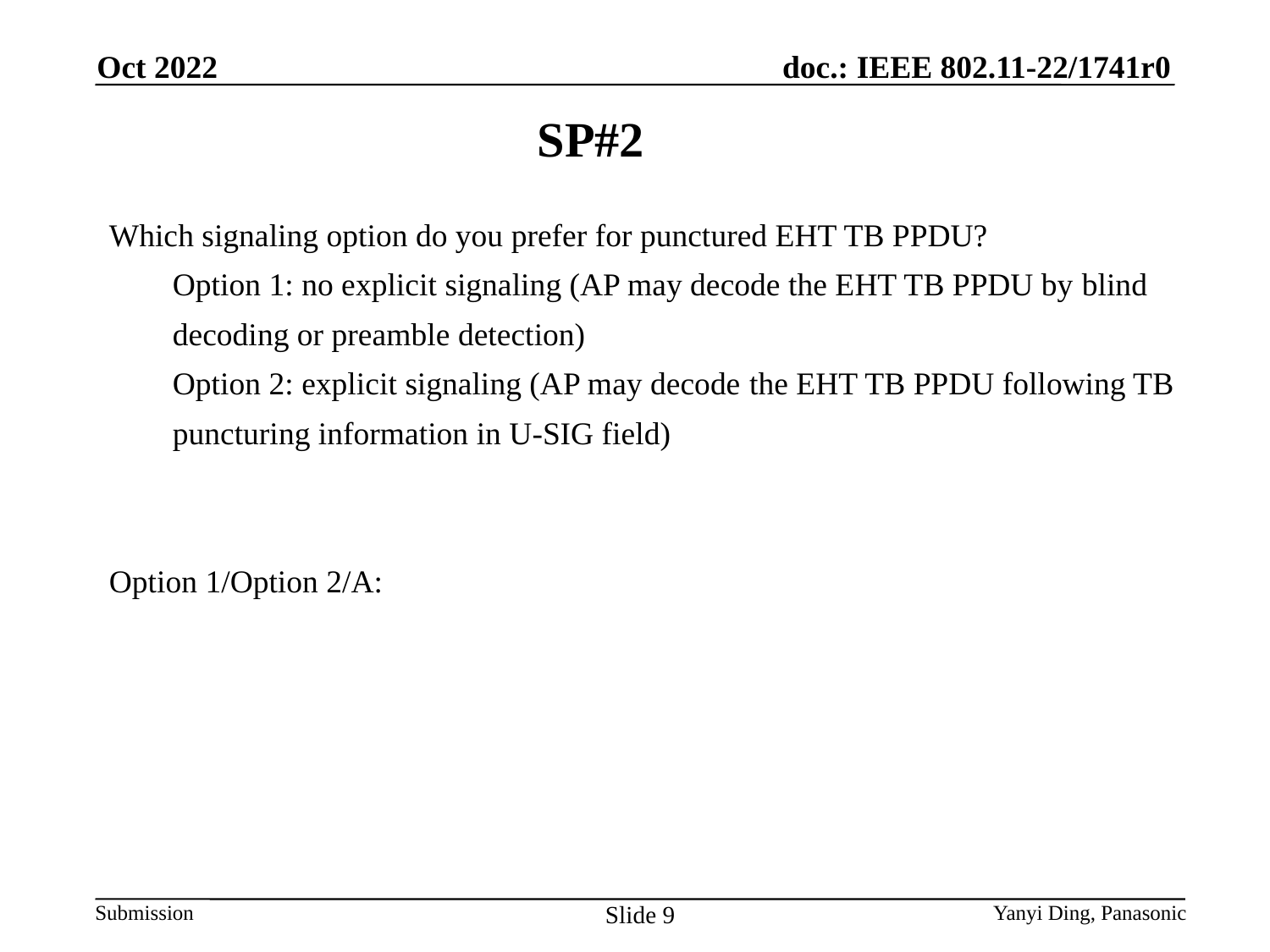

Oct 2022
SP#2
Which signaling option do you prefer for punctured EHT TB PPDU?
Option 1: no explicit signaling (AP may decode the EHT TB PPDU by blind decoding or preamble detection)
Option 2: explicit signaling (AP may decode the EHT TB PPDU following TB puncturing information in U-SIG field)

Option 1/Option 2/A:
Slide 9
Yanyi Ding, Panasonic